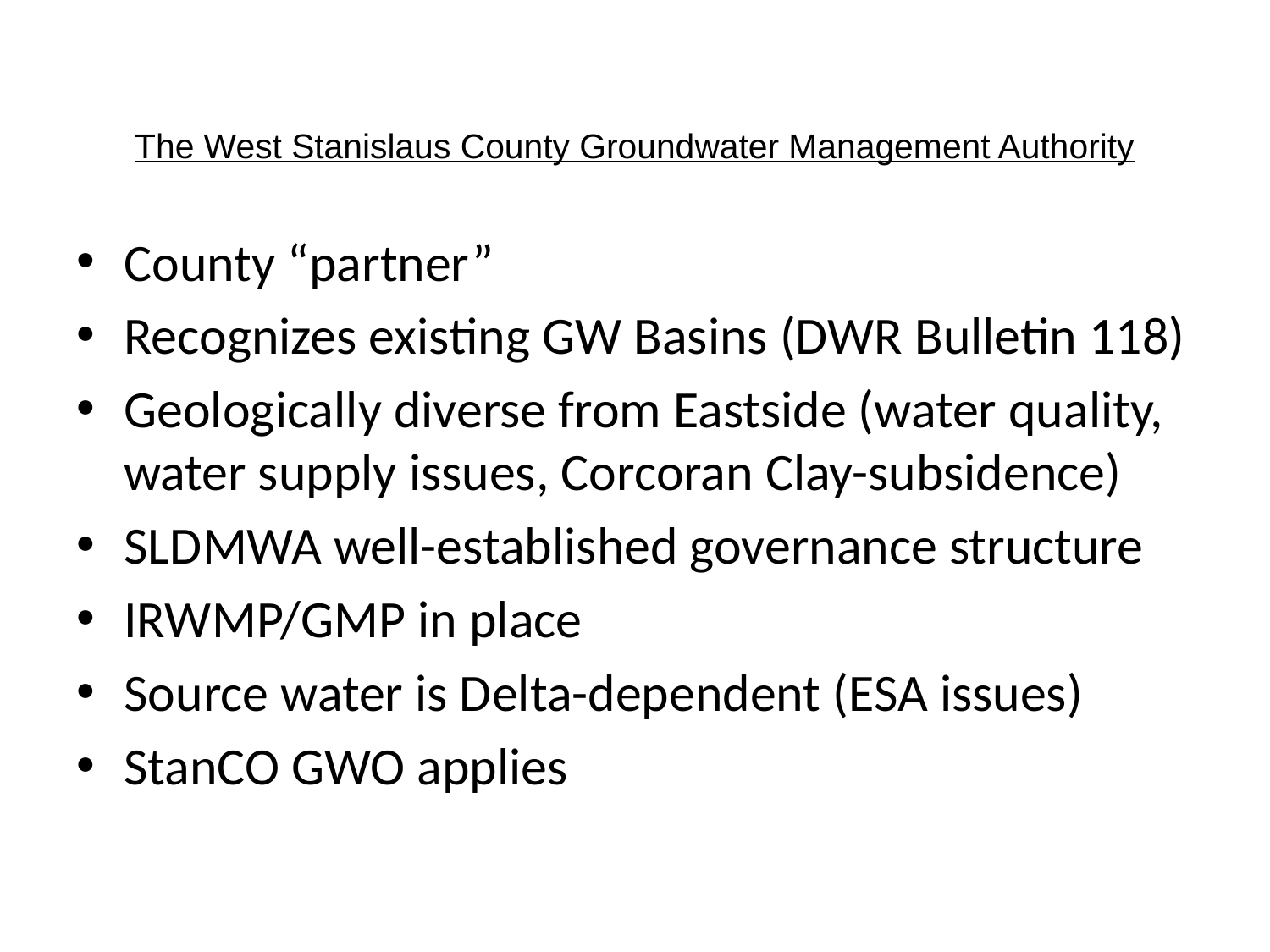

# The West Stanislaus County Groundwater Management Authority
County “partner”
Recognizes existing GW Basins (DWR Bulletin 118)
Geologically diverse from Eastside (water quality, water supply issues, Corcoran Clay-subsidence)
SLDMWA well-established governance structure
IRWMP/GMP in place
Source water is Delta-dependent (ESA issues)
StanCO GWO applies